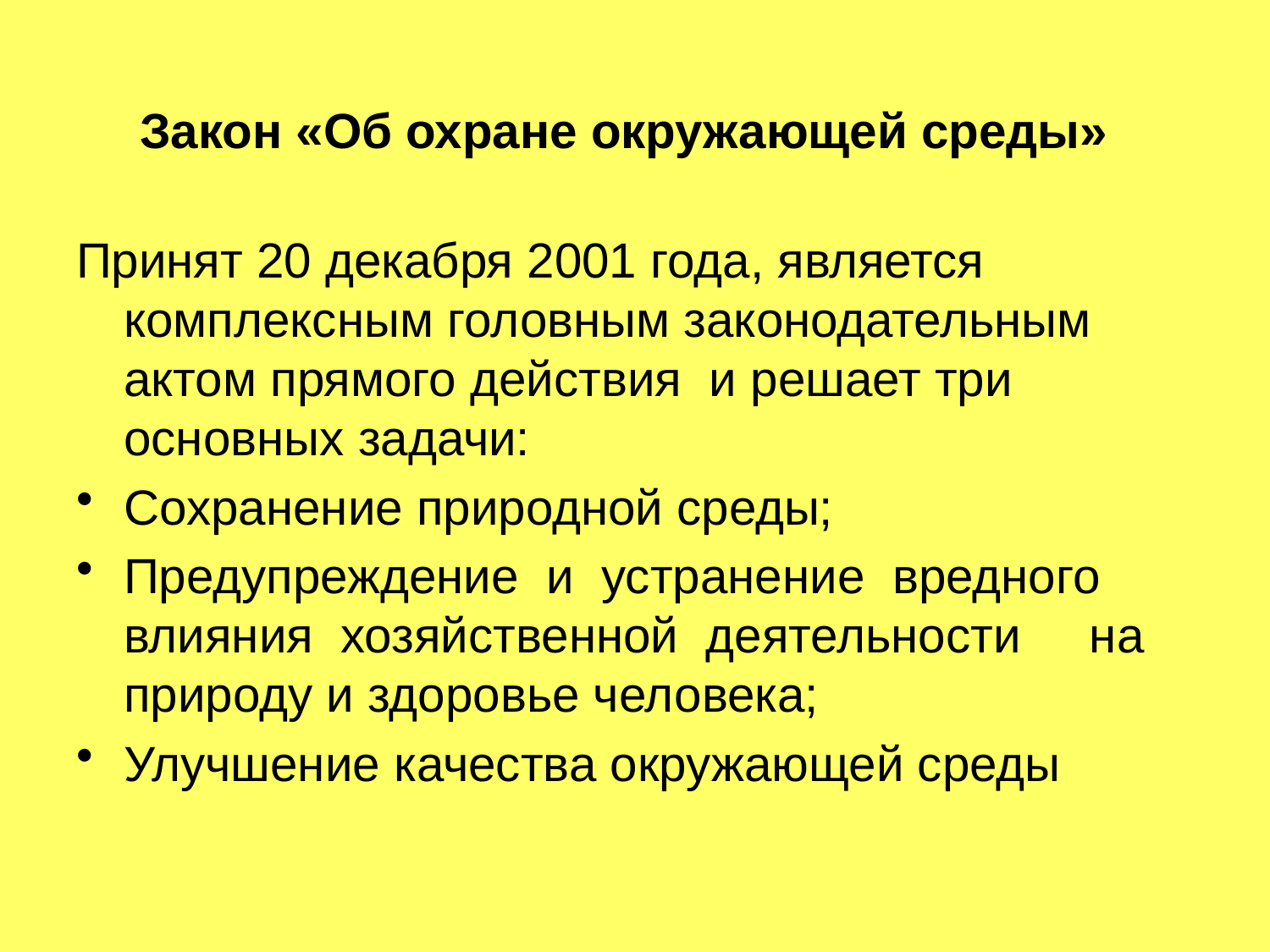

# Закон «Об охране окружающей среды»
Принят 20 декабря 2001 года, является   комплексным головным законодательным актом прямого действия  и решает три основных задачи:
Сохранение природной среды;
Предупреждение  и  устранение  вредного  влияния  хозяйственной  деятельности     на природу и здоровье человека;
Улучшение качества окружающей среды